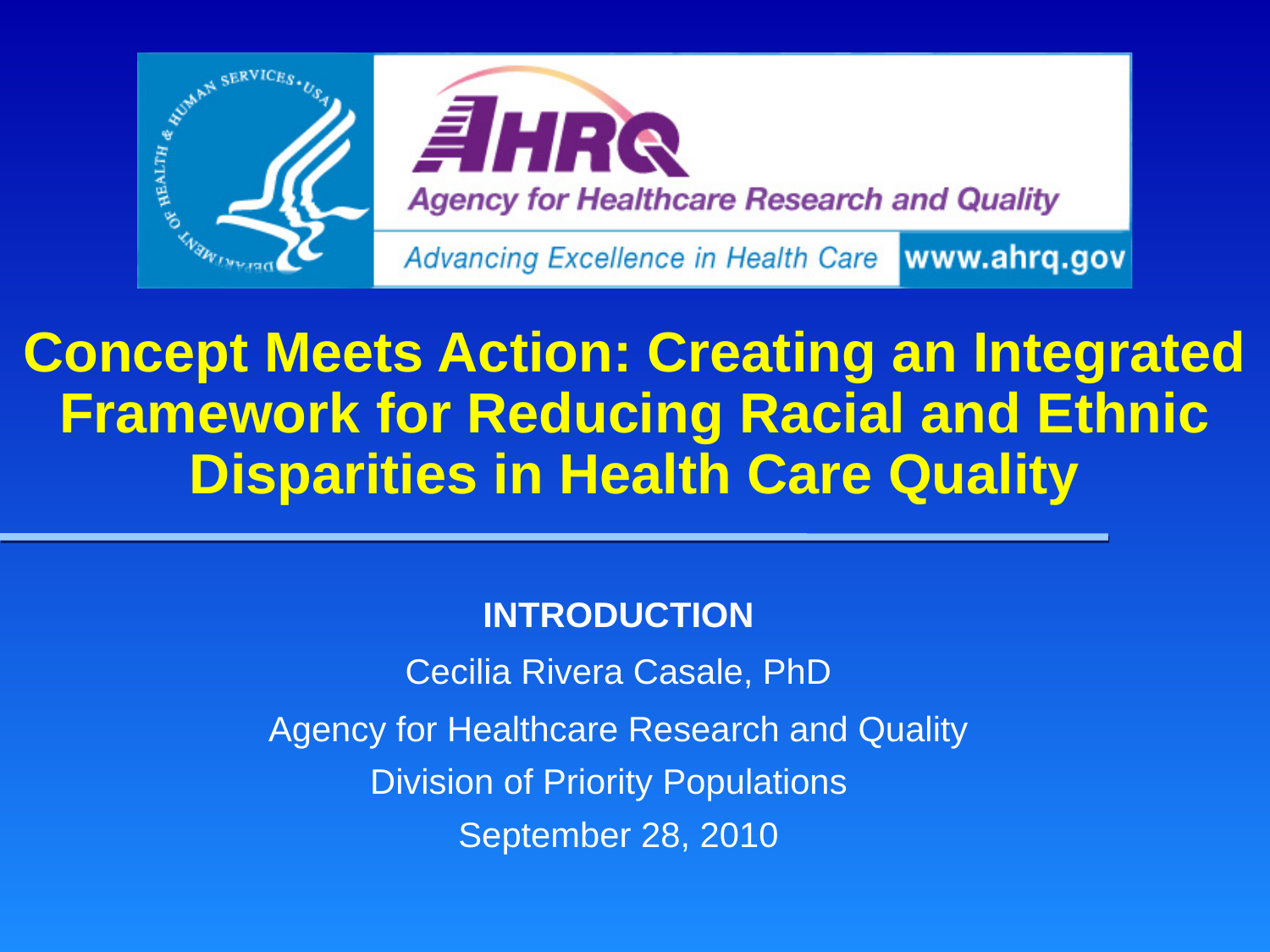

# Concept Meets Action: Creating an Integrated Framework for Reducing Racial and Ethnic Disparities in Health Care Quality
INTRODUCTION
Cecilia Rivera Casale, PhD
Agency for Healthcare Research and Quality
Division of Priority Populations
September 28, 2010